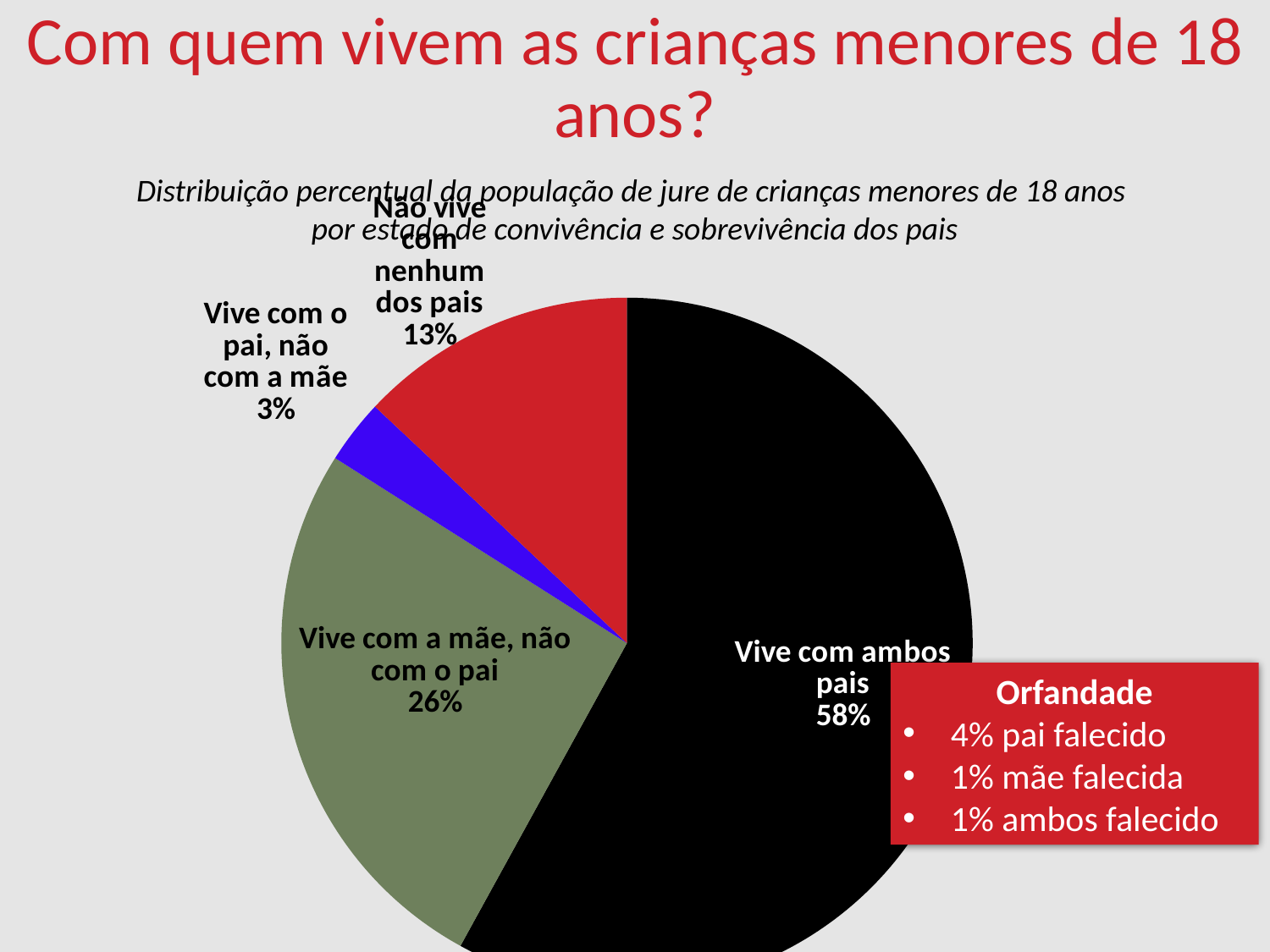

# Com quem vivem as crianças menores de 18 anos?
Distribuição percentual da população de jure de crianças menores de 18 anos
por estado de convivência e sobrevivência dos pais

### Chart

| Category | Sales |
|---|---|
| Vive com ambos pais | 58.0 |
| Vive com a mãe, não com o pai | 26.0 |
| Vive com o pai, não com a mãe | 3.0 |
| Não vive com nenhum dos pais | 13.0 |
Orfandade
4% pai falecido
1% mãe falecida
1% ambos falecido